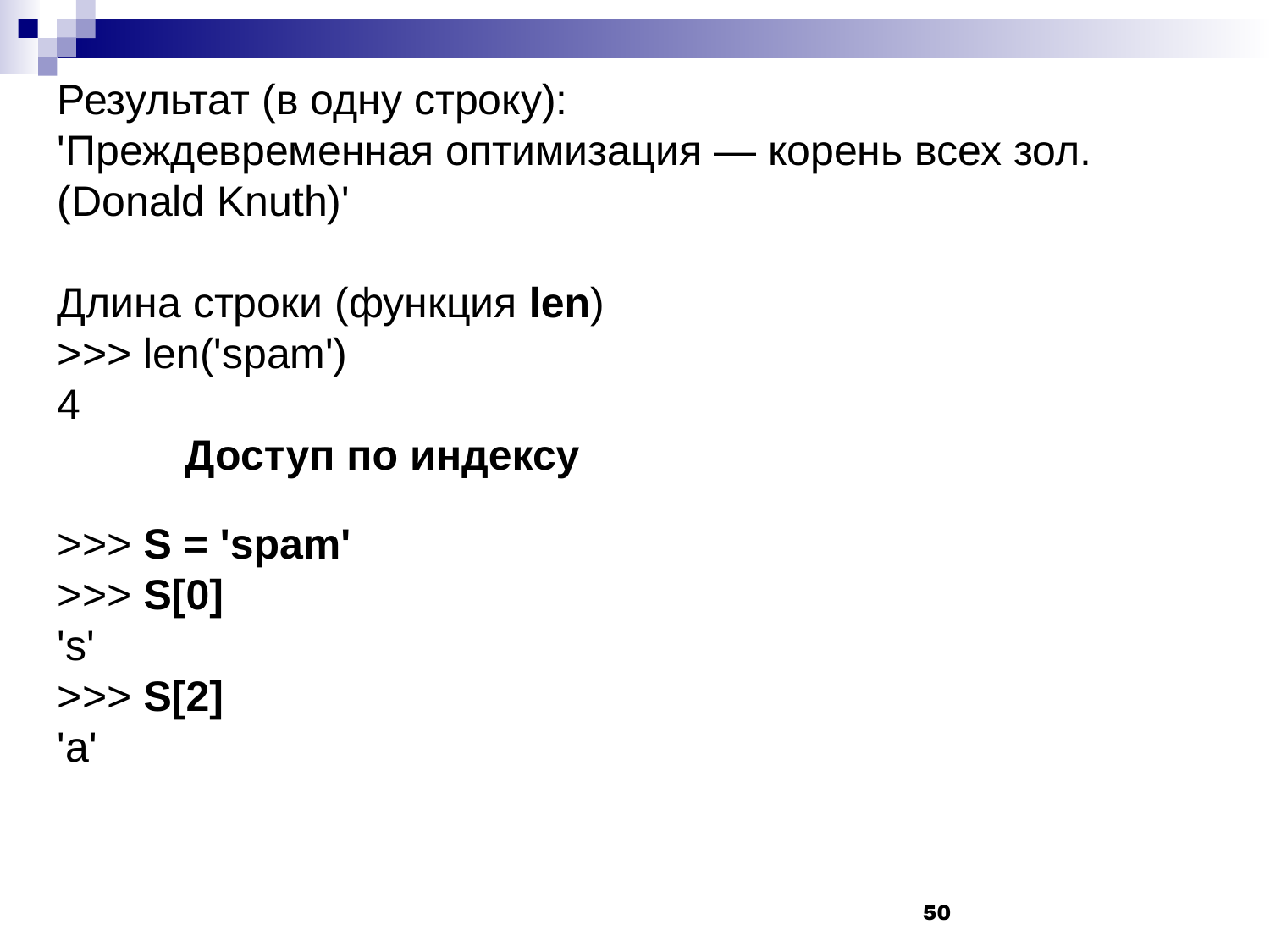

Результат (в одну строку):
'Преждевременная оптимизация — корень всех зол. (Donald Knuth)'

Длина строки (функция len)
>>> len('spam')
4
	Доступ по индексу

>>> S = 'spam'
>>> S[0]
's'
>>> S[2]
'a'
50